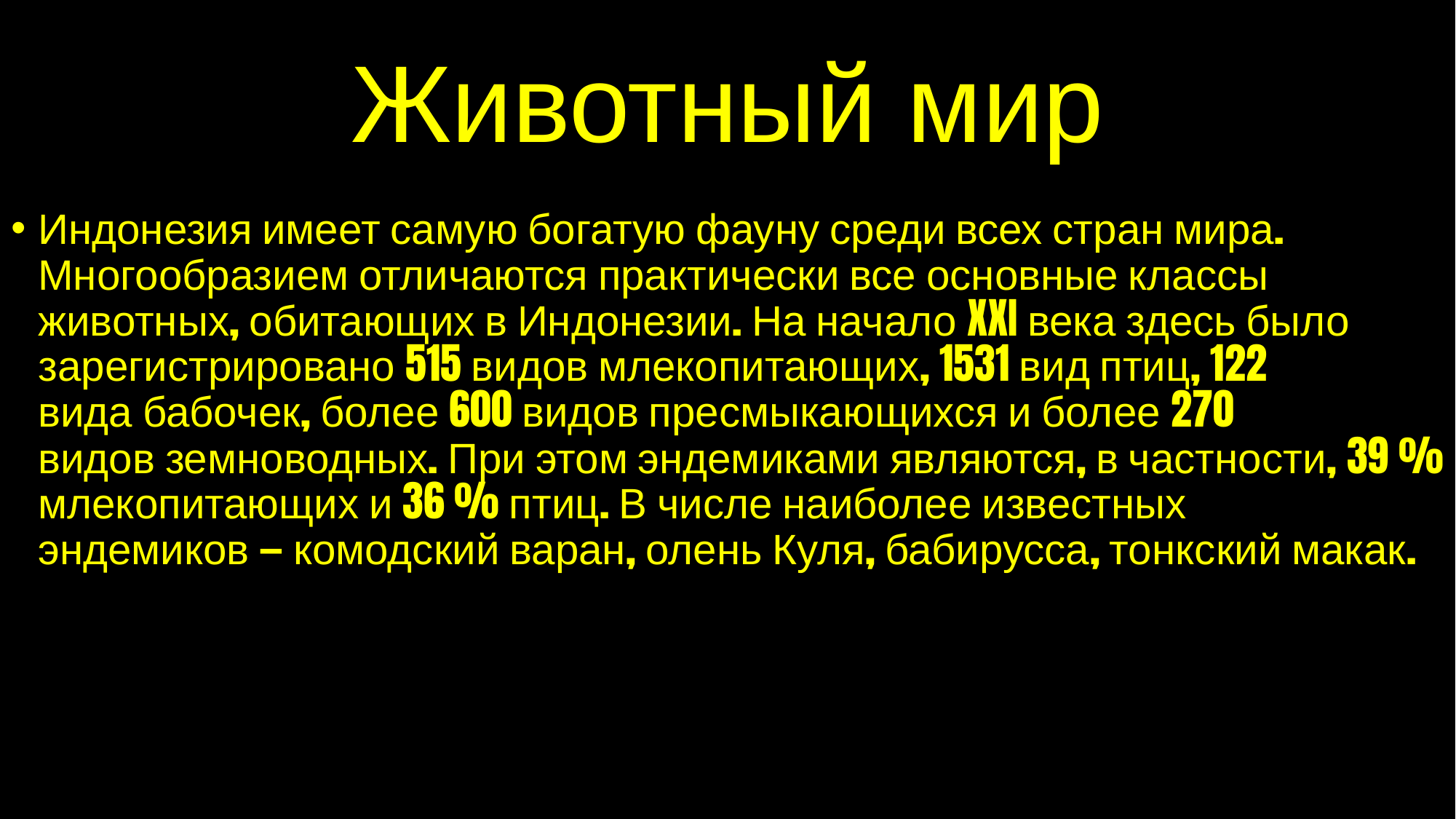

# Животный мир
Индонезия имеет самую богатую фауну среди всех стран мира. Многообразием отличаются практически все основные классы животных, обитающих в Индонезии. На начало XXI века здесь было зарегистрировано 515 видов млекопитающих, 1531 вид птиц, 122 вида бабочек, более 600 видов пресмыкающихся и более 270 видов земноводных. При этом эндемиками являются, в частности, 39 % млекопитающих и 36 % птиц. В числе наиболее известных эндемиков — комодский варан, олень Куля, бабирусса, тонкский макак.